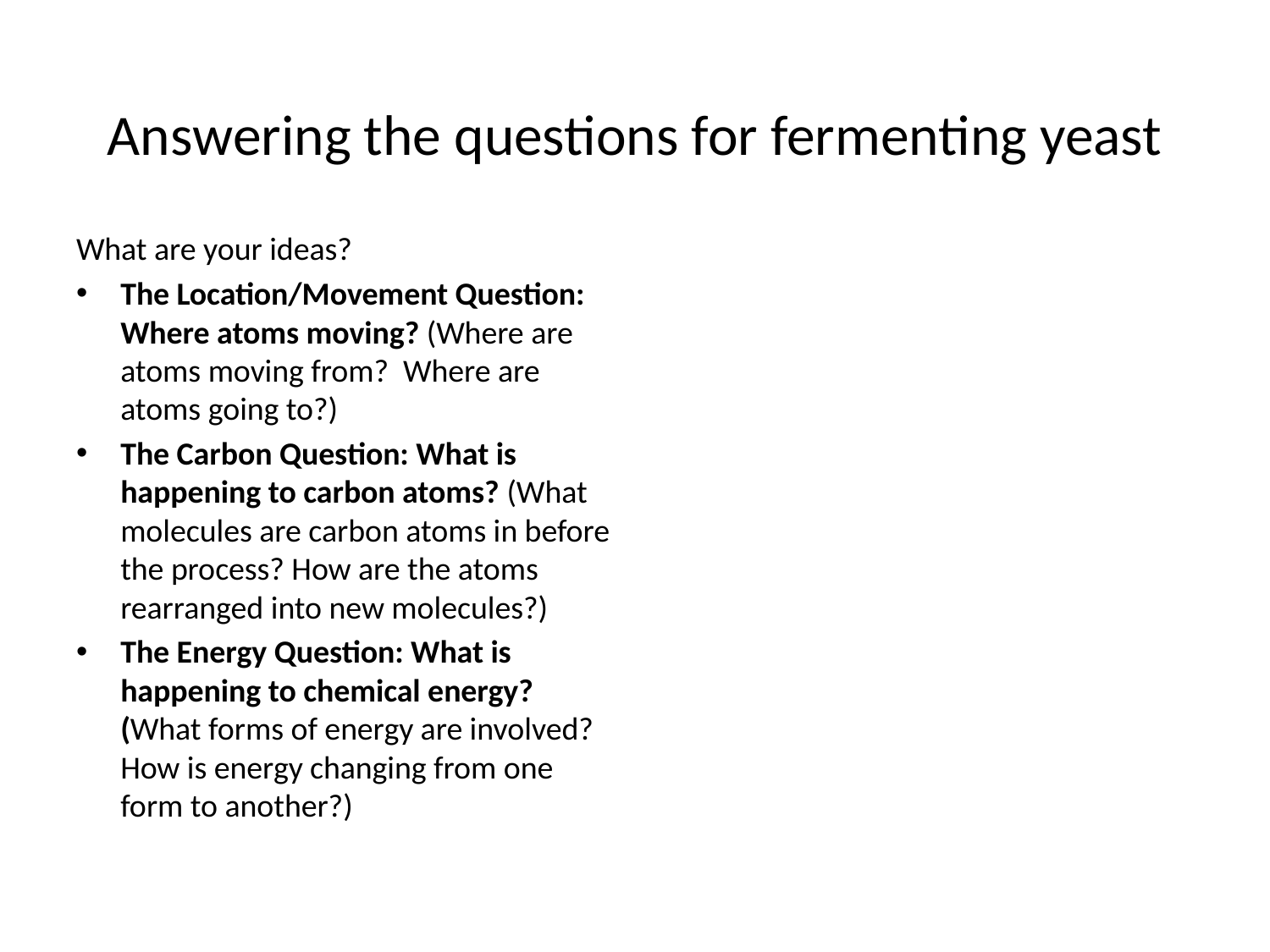

# Answering the questions for fermenting yeast
What are your ideas?
The Location/Movement Question: Where atoms moving? (Where are atoms moving from?  Where are atoms going to?)
The Carbon Question: What is happening to carbon atoms? (What molecules are carbon atoms in before the process? How are the atoms rearranged into new molecules?)
The Energy Question: What is happening to chemical energy? (What forms of energy are involved? How is energy changing from one form to another?)